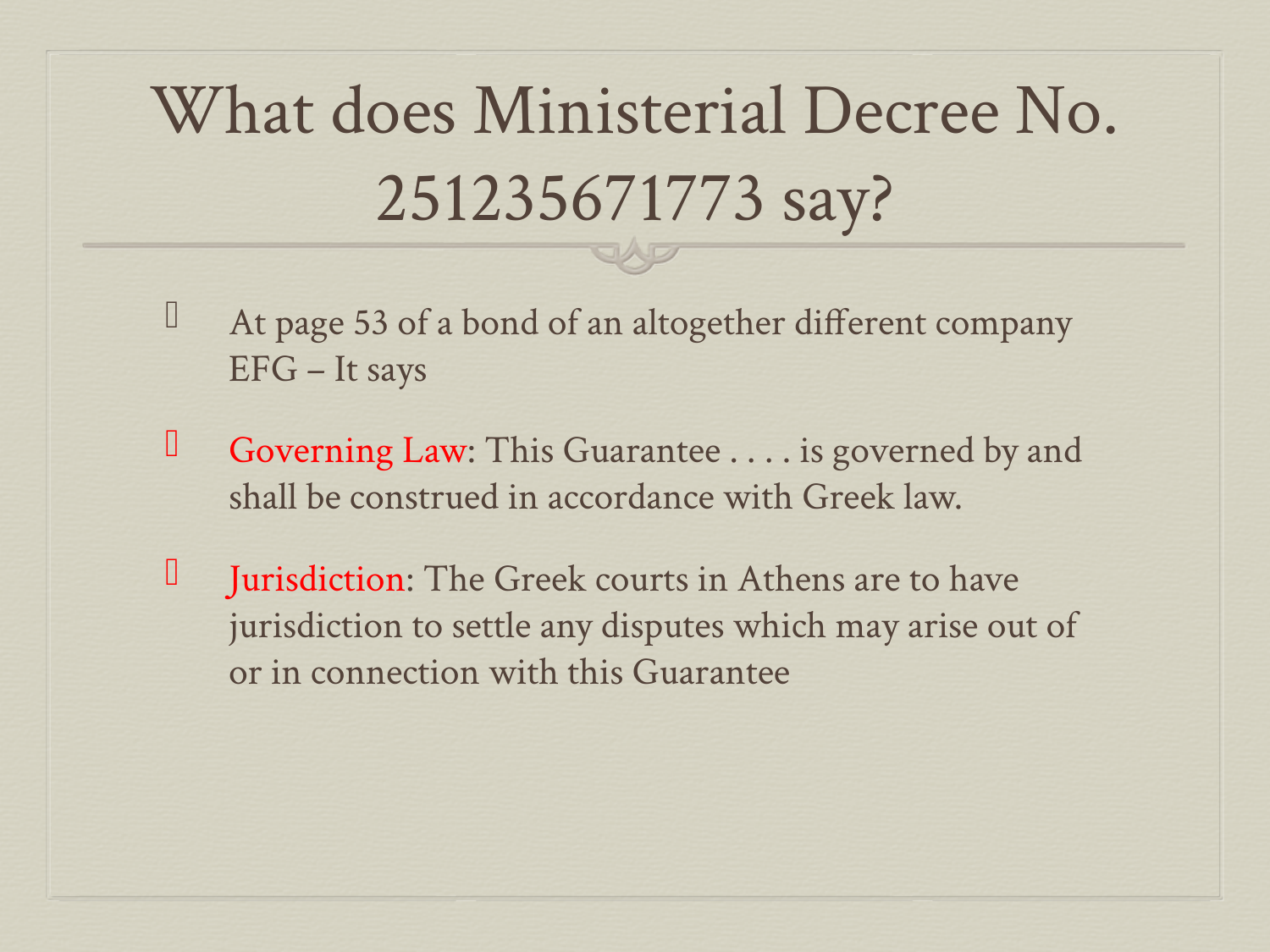

# What does Ministerial Decree No. 251235671773 say?
At page 53 of a bond of an altogether different company EFG – It says
Governing Law: This Guarantee . . . . is governed by and shall be construed in accordance with Greek law.
Jurisdiction: The Greek courts in Athens are to have jurisdiction to settle any disputes which may arise out of or in connection with this Guarantee